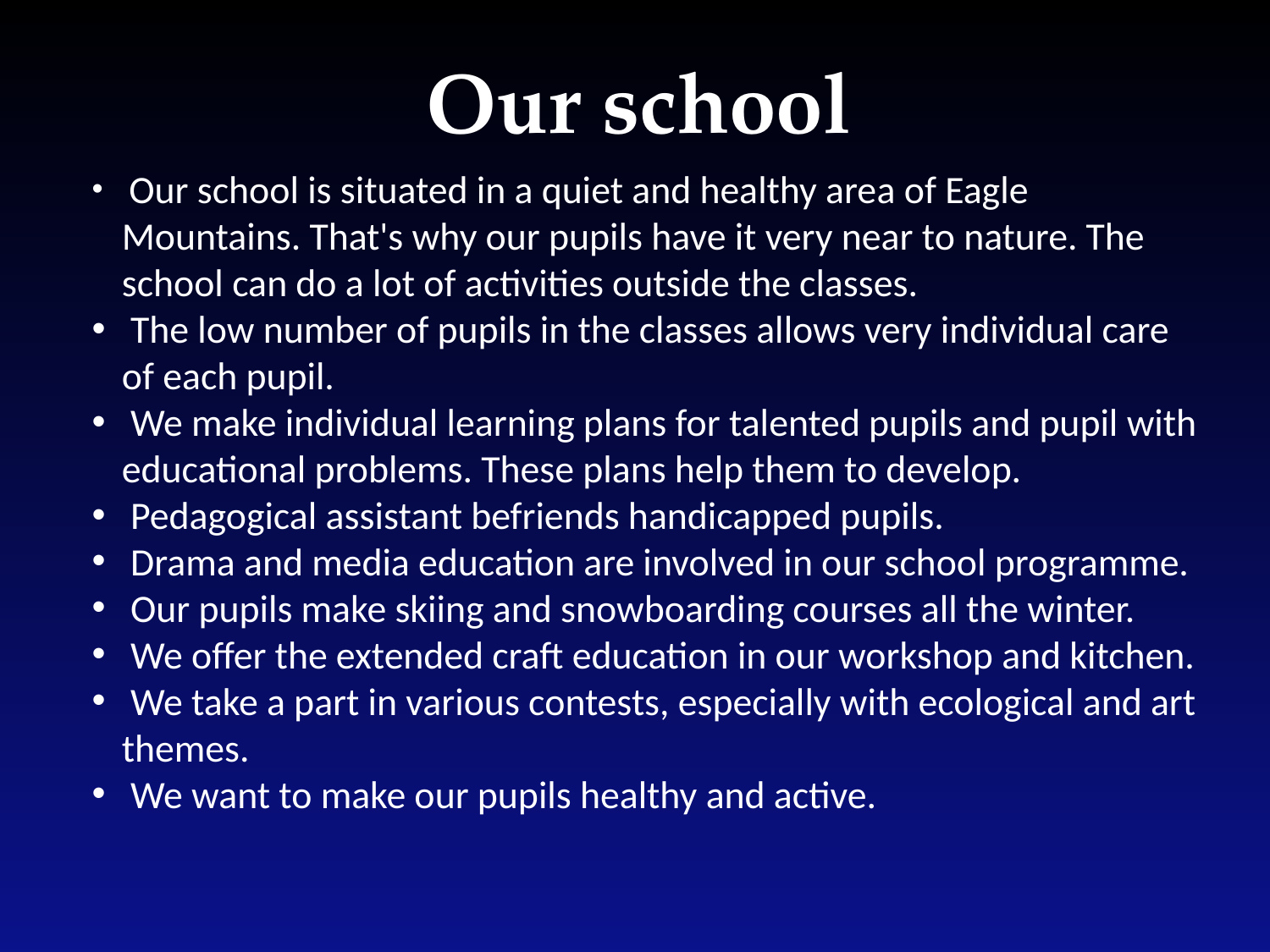

# Our school
 Our school is situated in a quiet and healthy area of Eagle Mountains. That's why our pupils have it very near to nature. The school can do a lot of activities outside the classes.
 The low number of pupils in the classes allows very individual care of each pupil.
 We make individual learning plans for talented pupils and pupil with educational problems. These plans help them to develop.
 Pedagogical assistant befriends handicapped pupils.
 Drama and media education are involved in our school programme.
 Our pupils make skiing and snowboarding courses all the winter.
 We offer the extended craft education in our workshop and kitchen.
 We take a part in various contests, especially with ecological and art themes.
 We want to make our pupils healthy and active.